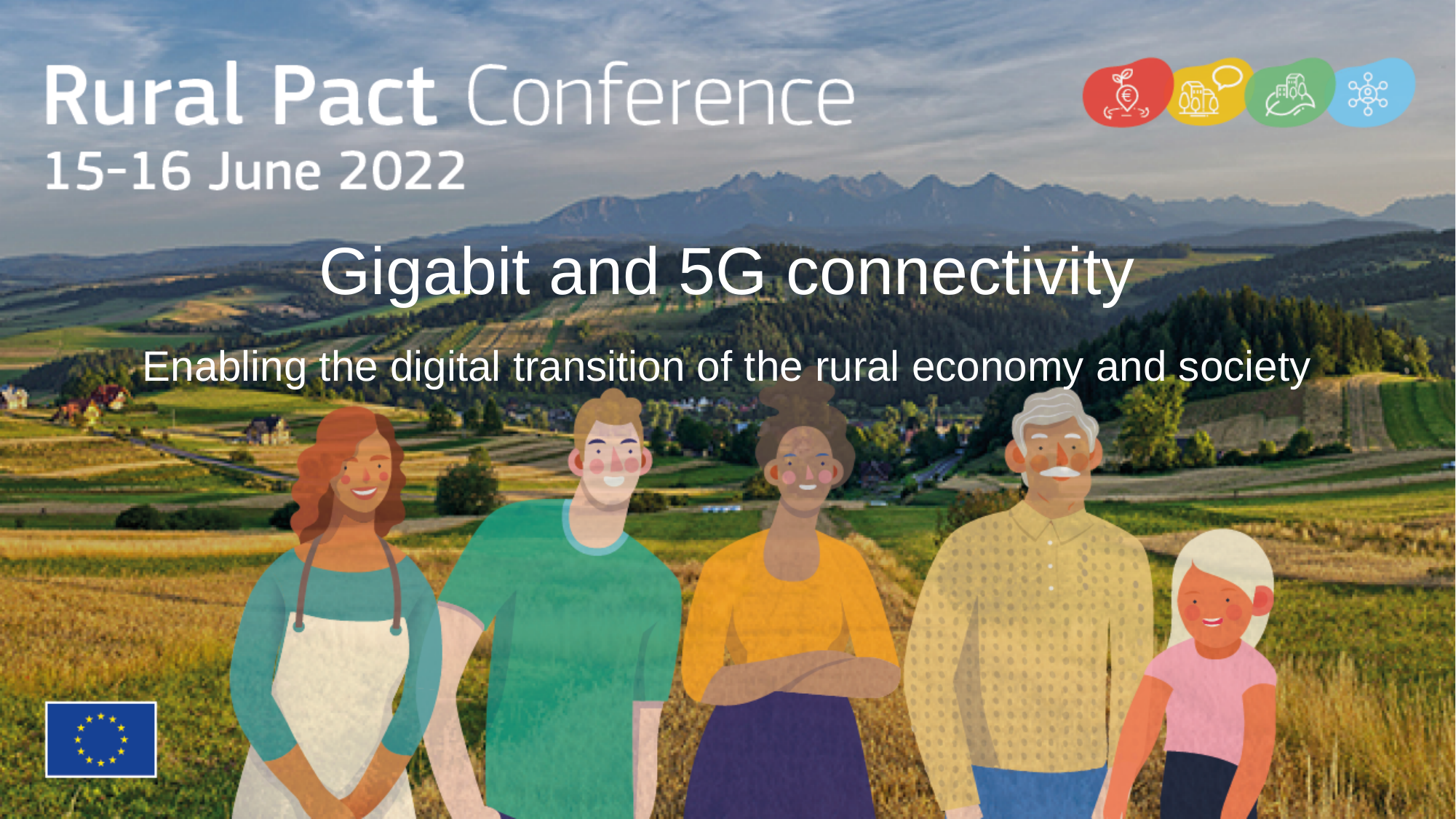

# Gigabit and 5G connectivity
Enabling the digital transition of the rural economy and society